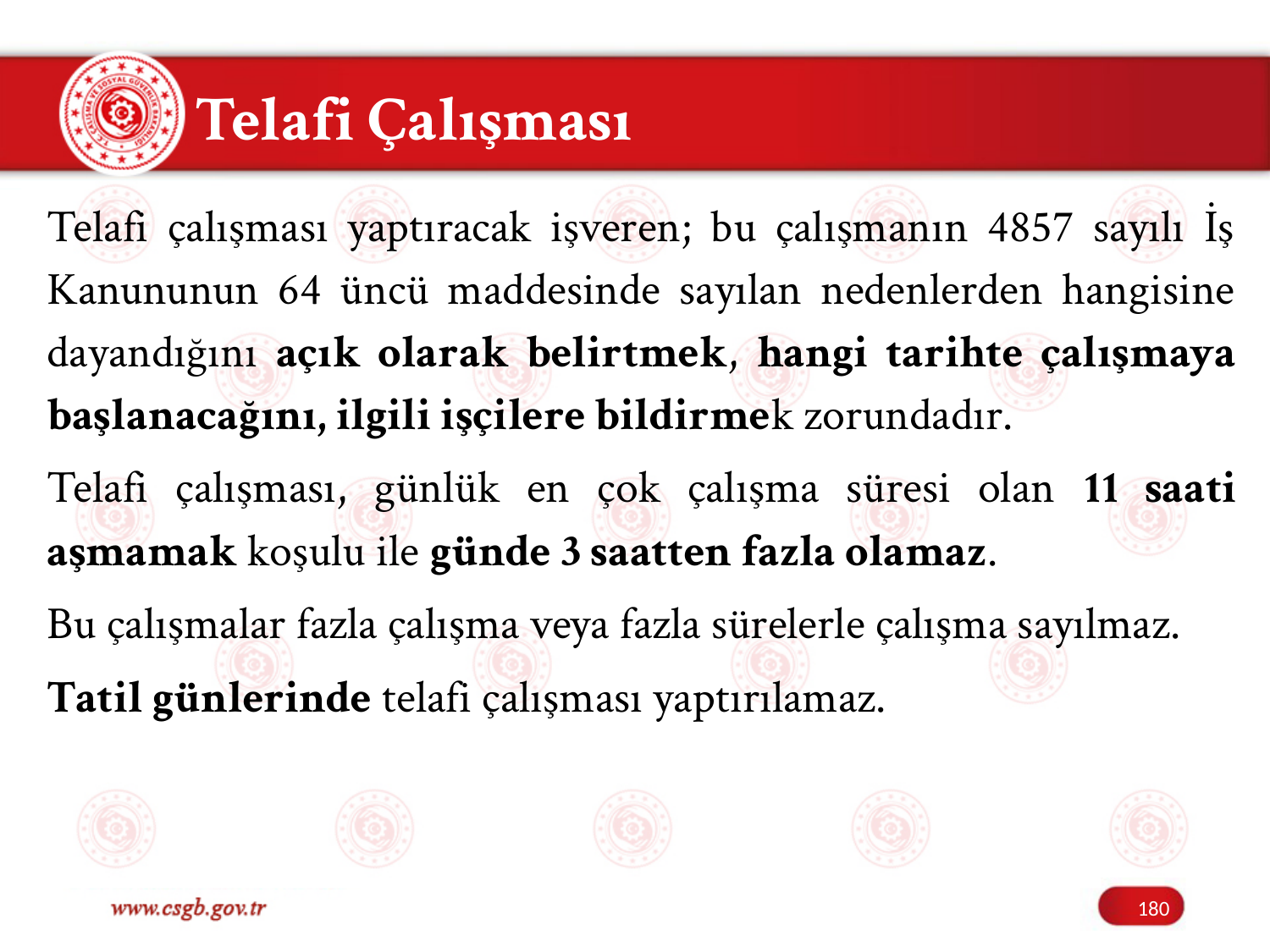

# Telafi Çalışması
Telafi çalışması yaptıracak işveren; bu çalışmanın 4857 sayılı İş Kanununun 64 üncü maddesinde sayılan nedenlerden hangisine dayandığını açık olarak belirtmek, hangi tarihte çalışmaya başlanacağını, ilgili işçilere bildirmek zorundadır.
Telafi çalışması, günlük en çok çalışma süresi olan 11 saati aşmamak koşulu ile günde 3 saatten fazla olamaz.
Bu çalışmalar fazla çalışma veya fazla sürelerle çalışma sayılmaz.
Tatil günlerinde telafi çalışması yaptırılamaz.

180